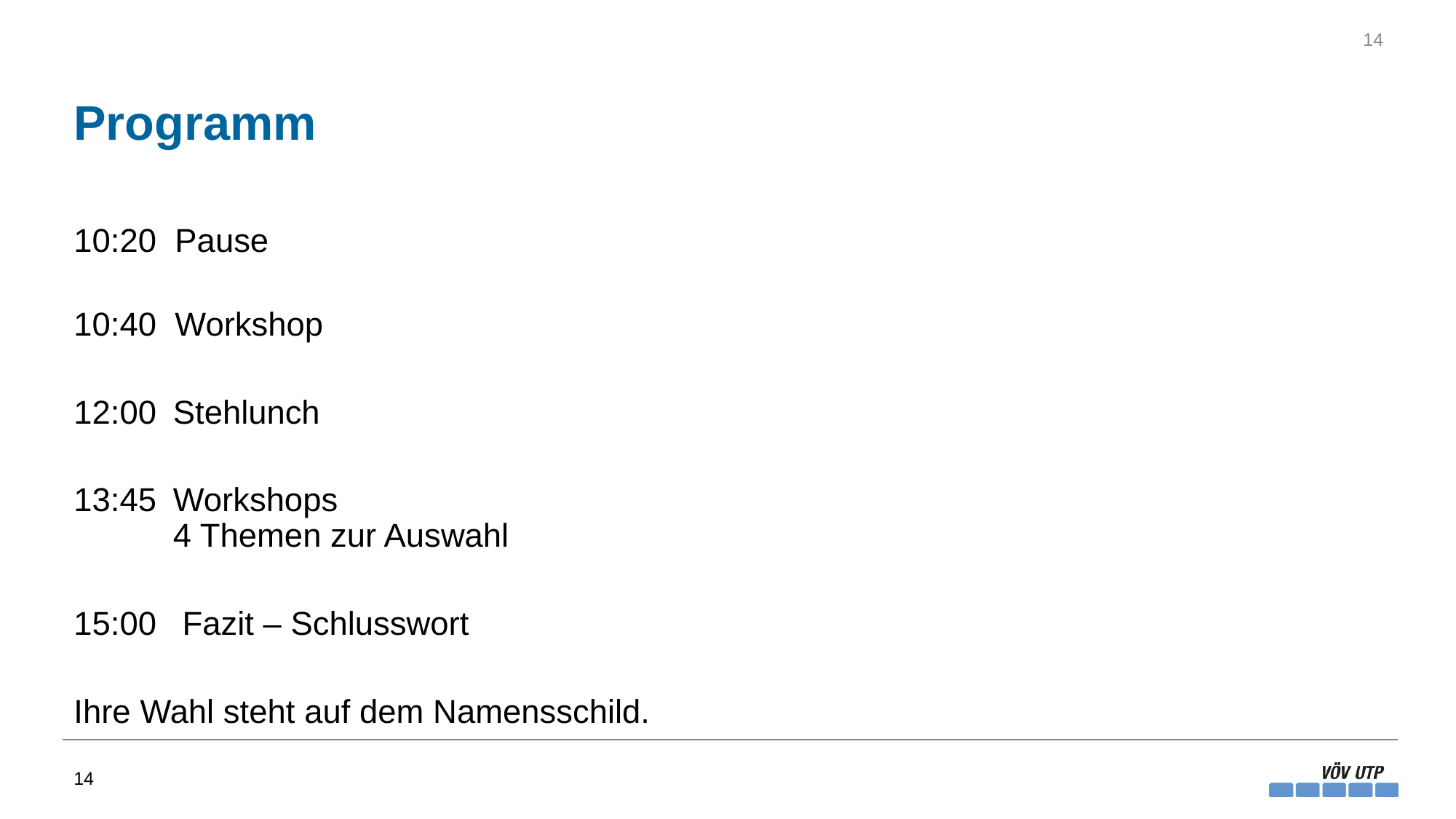

14
# Programm
10:20  Pause
10:40  Workshop

12:00	Stehlunch

13:45	Workshops
		4 Themen zur Auswahl

15:00 	 Fazit – Schlusswort

Ihre Wahl steht auf dem Namensschild.